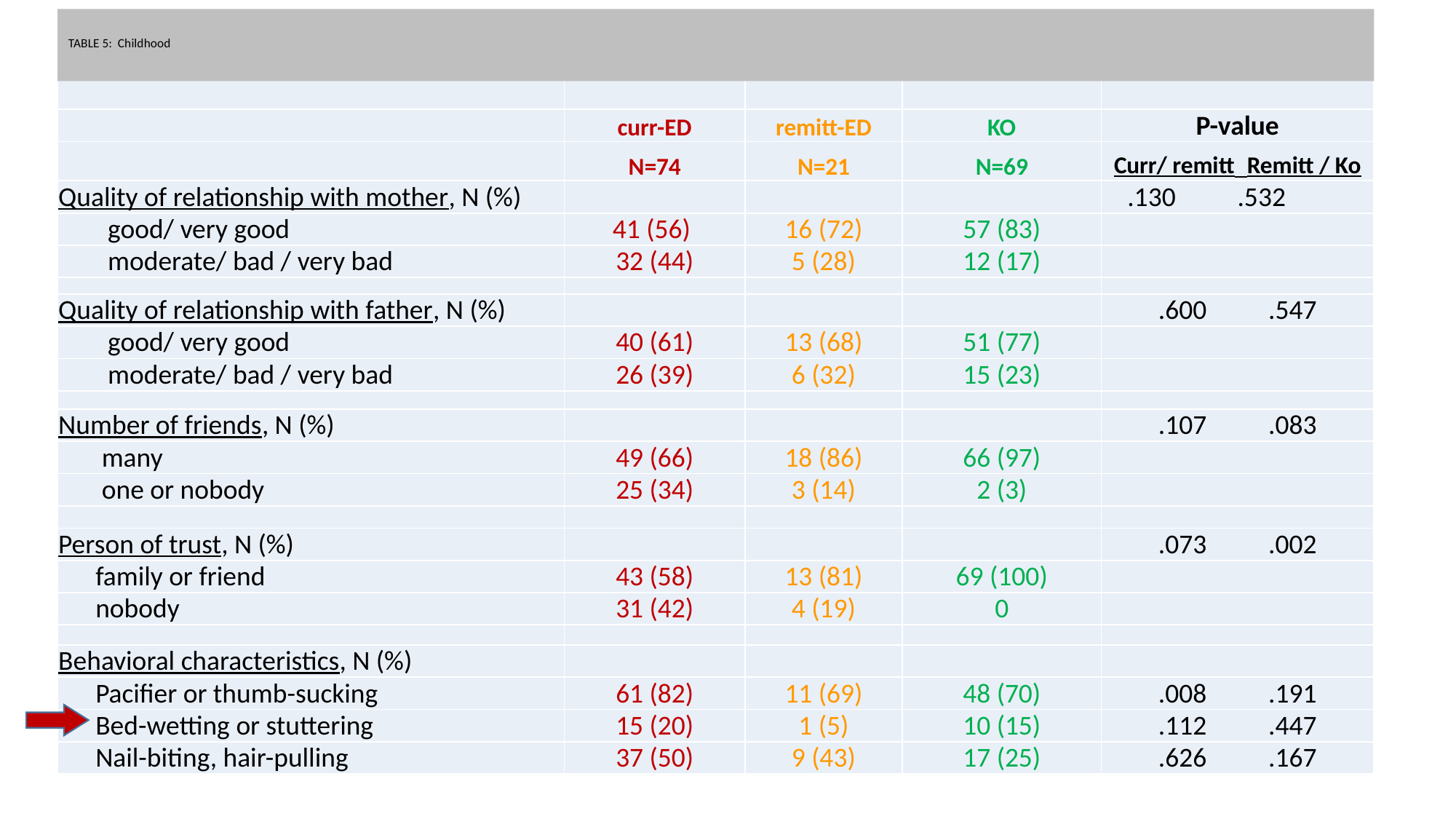

# TABLE 5:  Childhood
|  |  |  |  |  |
| --- | --- | --- | --- | --- |
|  | curr-ED | remitt-ED | KO | P-value |
|  | N=74 | N=21 | N=69 | Curr/ remitt Remitt / Ko |
| Quality of relationship with mother, N (%) |  |  |  | .130 .532 |
| good/ very good | 41 (56) | 16 (72) | 57 (83) |  |
| moderate/ bad / very bad | 32 (44) | 5 (28) | 12 (17) |  |
|  |  |  |  |  |
| Quality of relationship with father, N (%) |  |  |  | .600 .547 |
| good/ very good | 40 (61) | 13 (68) | 51 (77) |  |
| moderate/ bad / very bad | 26 (39) | 6 (32) | 15 (23) |  |
|  |  |  |  |  |
| Number of friends, N (%) |  |  |  | .107 .083 |
| many | 49 (66) | 18 (86) | 66 (97) |  |
| one or nobody | 25 (34) | 3 (14) | 2 (3) |  |
|  |  |  |  |  |
| Person of trust, N (%) |  |  |  | .073 .002 |
| family or friend | 43 (58) | 13 (81) | 69 (100) |  |
| nobody | 31 (42) | 4 (19) | 0 |  |
|  |  |  |  |  |
| Behavioral characteristics, N (%) |  |  |  |  |
| Pacifier or thumb-sucking | 61 (82) | 11 (69) | 48 (70) | .008 .191 |
| Bed-wetting or stuttering | 15 (20) | 1 (5) | 10 (15) | .112 .447 |
| Nail-biting, hair-pulling | 37 (50) | 9 (43) | 17 (25) | .626 .167 |